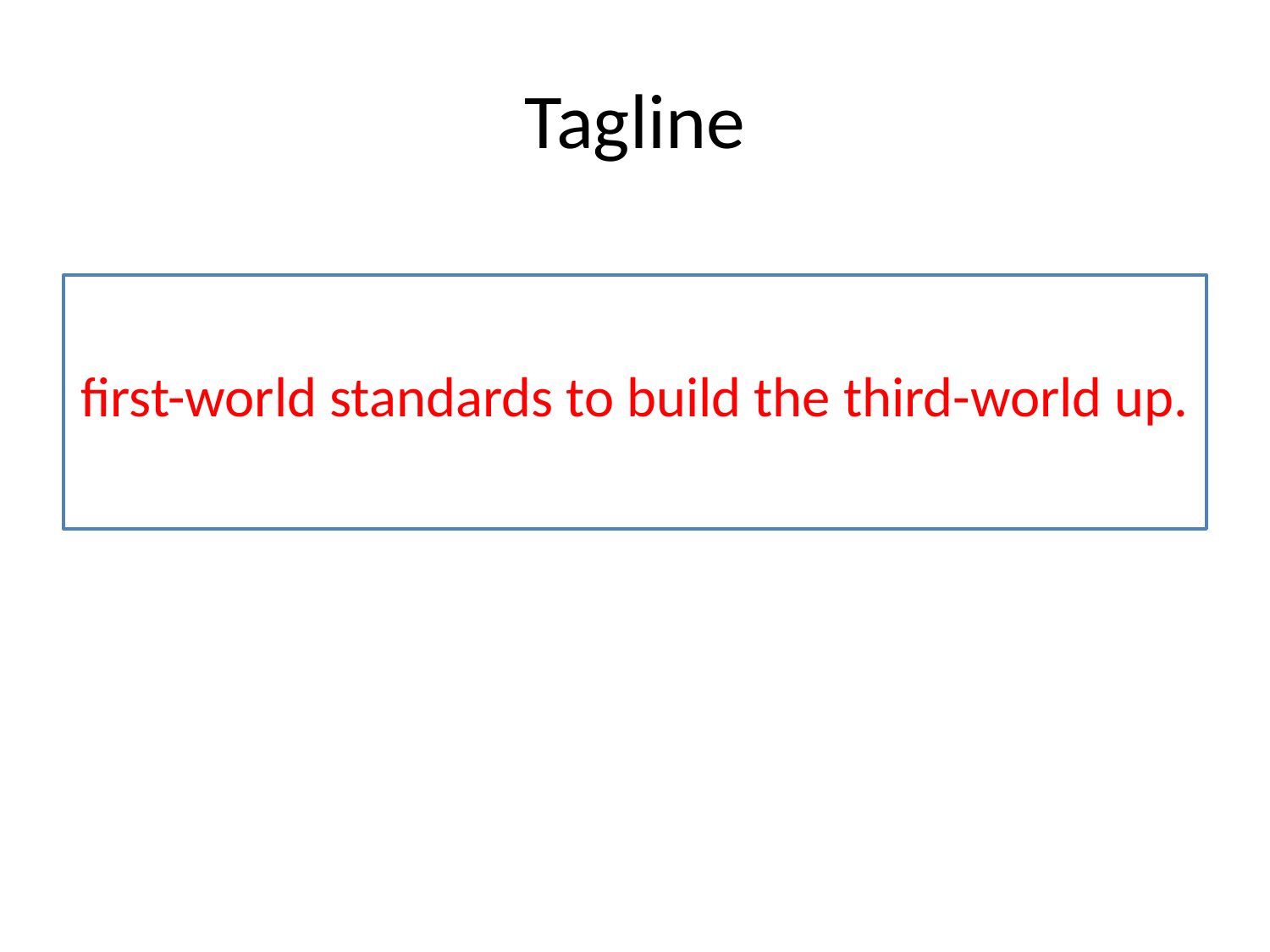

# Tagline

first-world standards to build the third-world up.